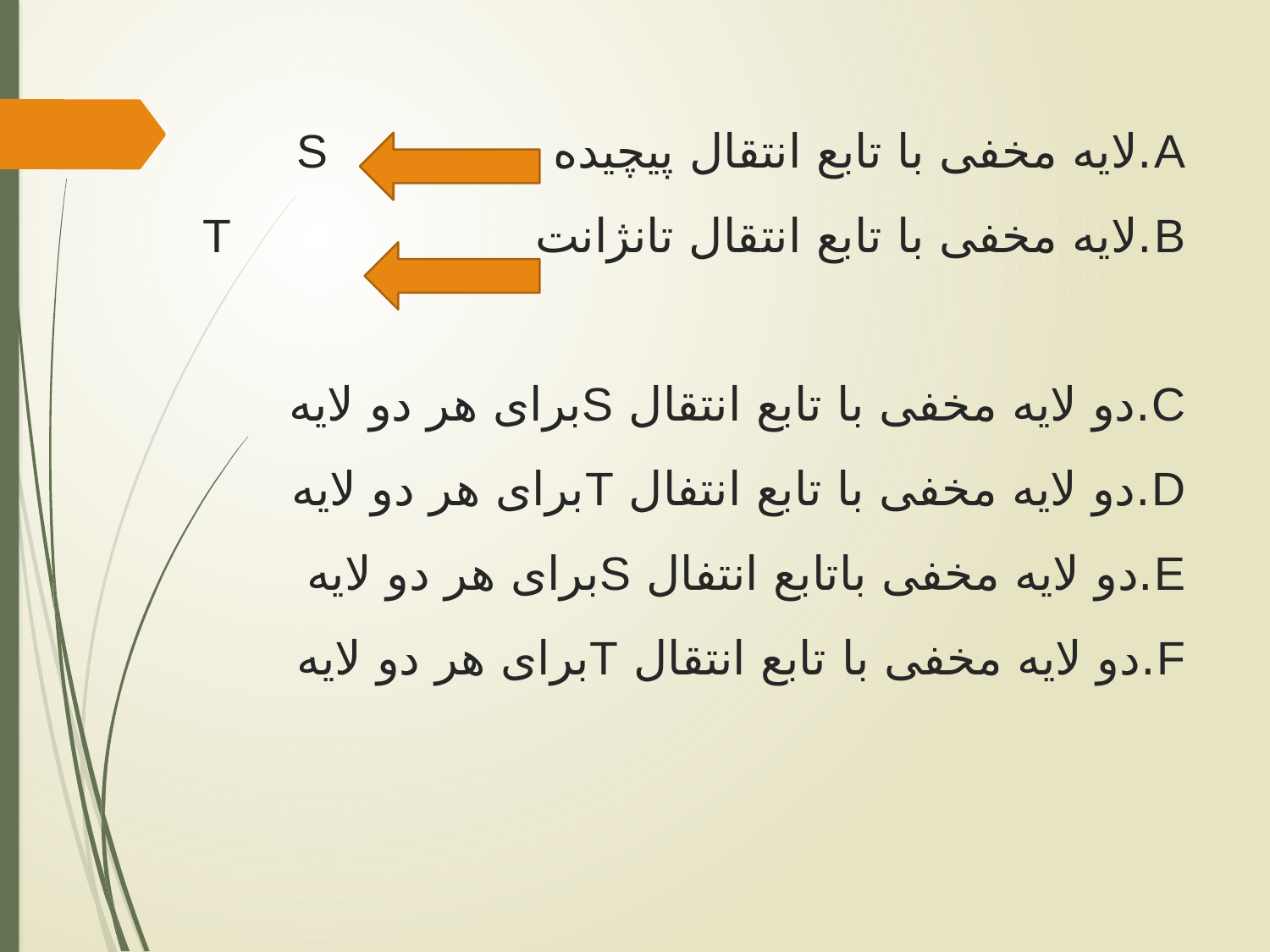

# A.لایه مخفی با تابع انتقال پیچیده               S B.لایه مخفی با تابع انتقال تانژانت               T C.دو لایه مخفی با تابع انتقال Sبرای هر دو لایه D.دو لایه مخفی با تابع انتفال Tبرای هر دو لایه E.دو لایه مخفی باتابع انتفال Sبرای هر دو لایه F.دو لایه مخفی با تابع انتقال Tبرای هر دو لایه